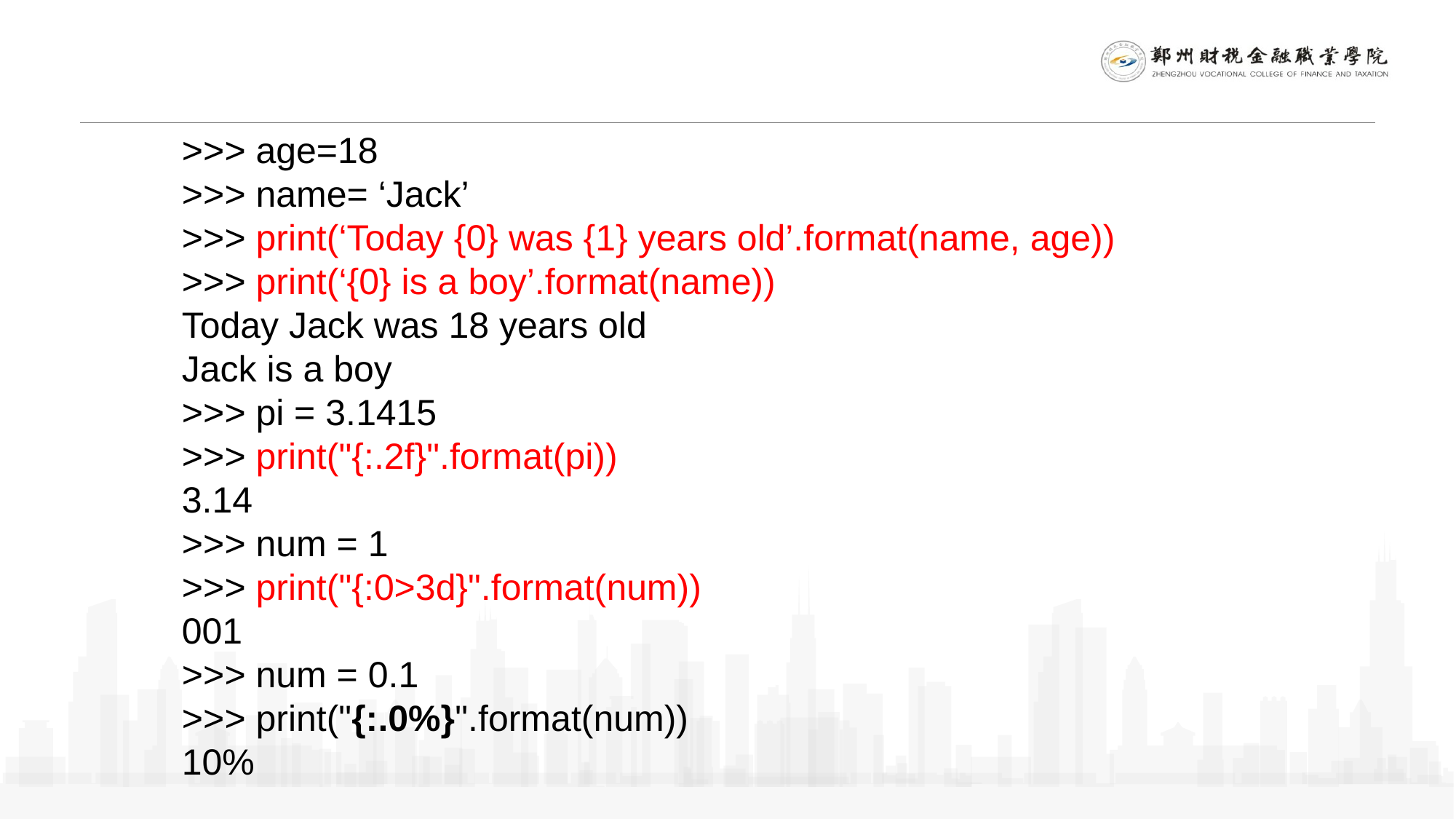

>>> age=18
>>> name= ‘Jack’
>>> print(‘Today {0} was {1} years old’.format(name, age))
>>> print(‘{0} is a boy’.format(name))
Today Jack was 18 years old
Jack is a boy
>>> pi = 3.1415
>>> print("{:.2f}".format(pi))
3.14
>>> num = 1
>>> print("{:0>3d}".format(num))
001
>>> num = 0.1
>>> print("{:.0%}".format(num))
10%